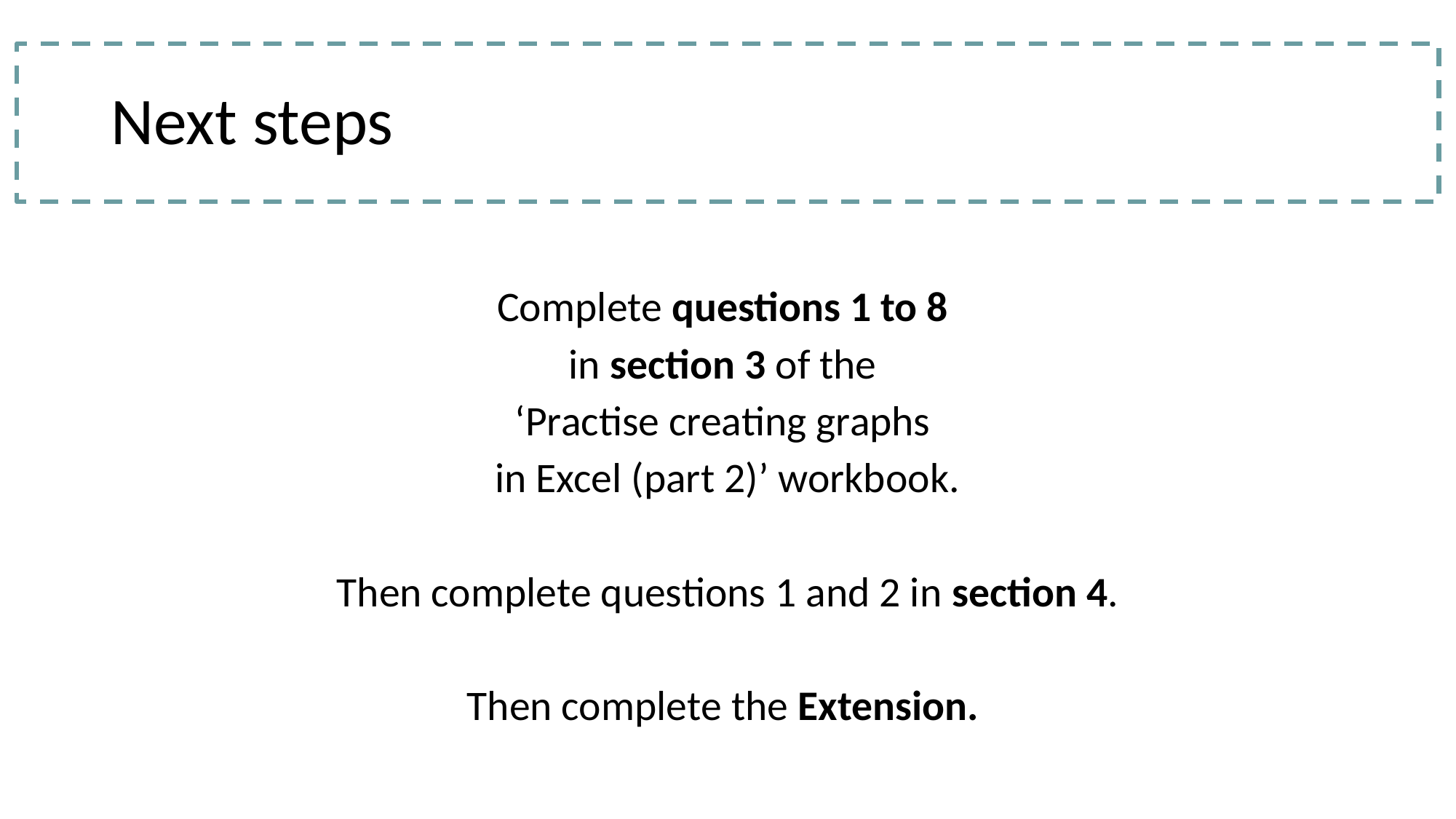

# Next steps

Complete questions 1 to 8
in section 3 of the
‘Practise creating graphs
in Excel (part 2)’ workbook.

Then complete questions 1 and 2 in section 4.

Then complete the Extension.